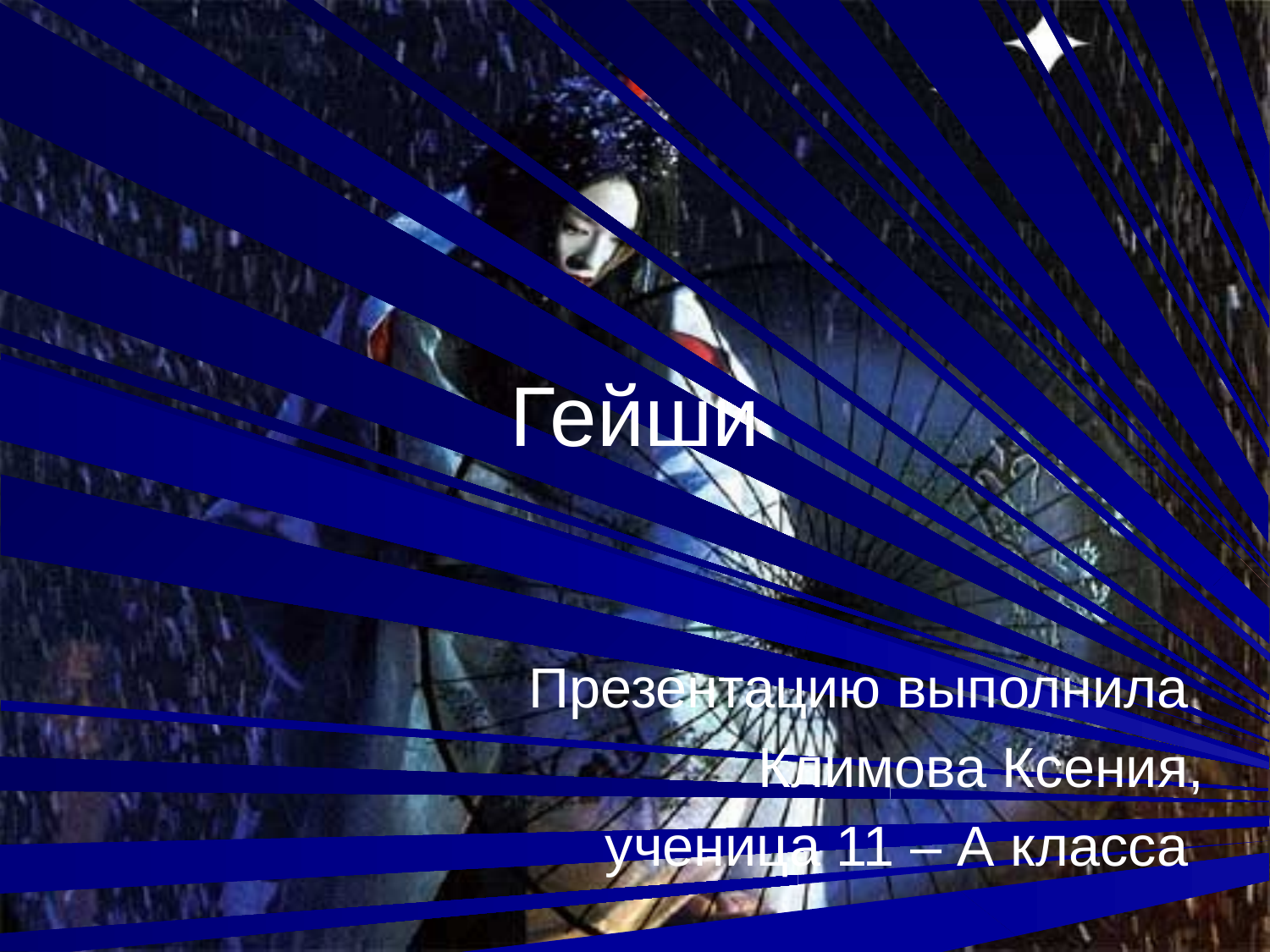

# Гейши
Презентацию выполнила
Климова Ксения,
ученица 11 – А класса